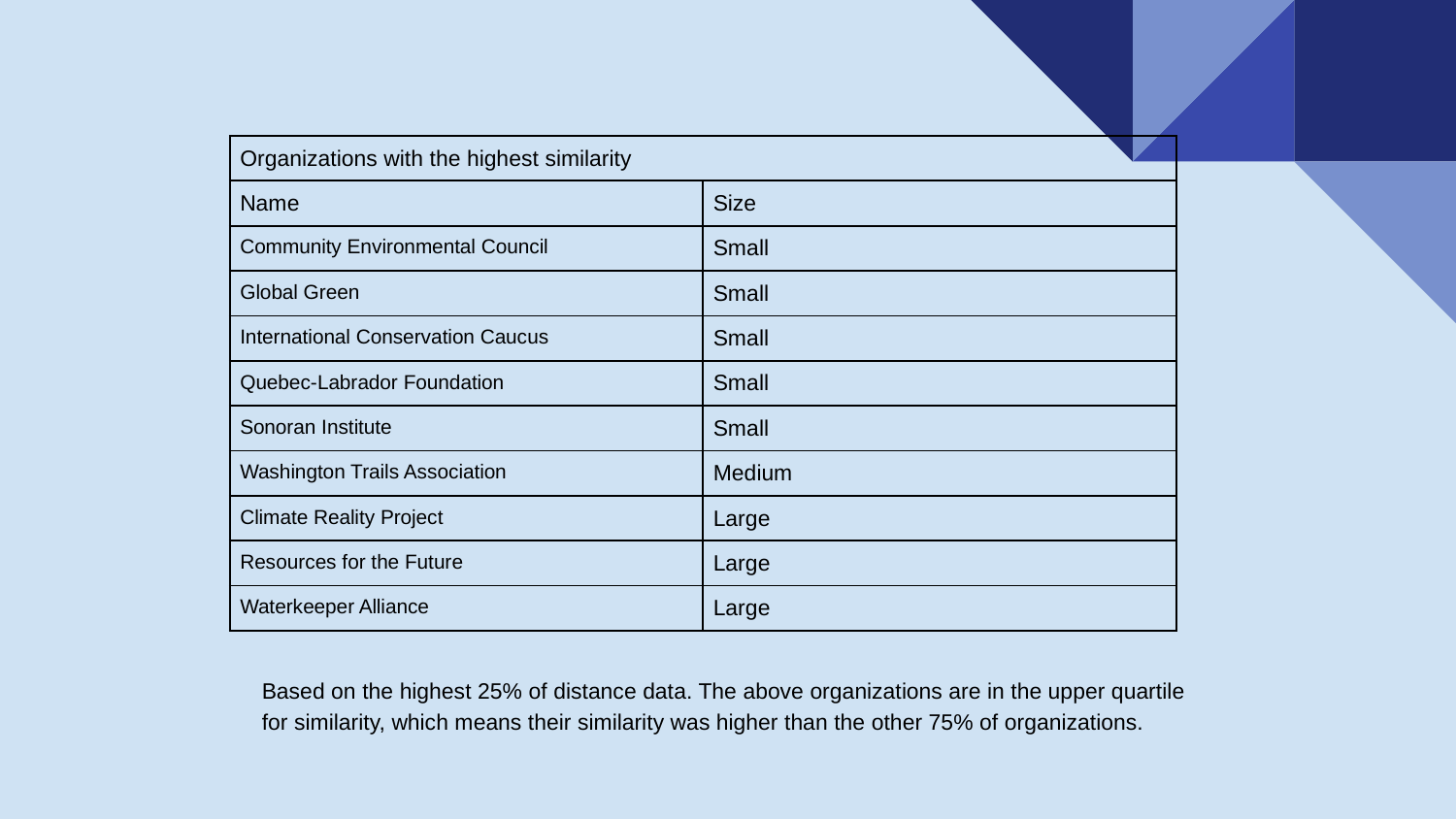

| Organizations with the highest similarity |  |
| --- | --- |
| Name | Size |
| Community Environmental Council | Small |
| Global Green | Small |
| International Conservation Caucus | Small |
| Quebec-Labrador Foundation | Small |
| Sonoran Institute | Small |
| Washington Trails Association | Medium |
| Climate Reality Project | Large |
| Resources for the Future | Large |
| Waterkeeper Alliance | Large |
Based on the highest 25% of distance data. The above organizations are in the upper quartile for similarity, which means their similarity was higher than the other 75% of organizations.